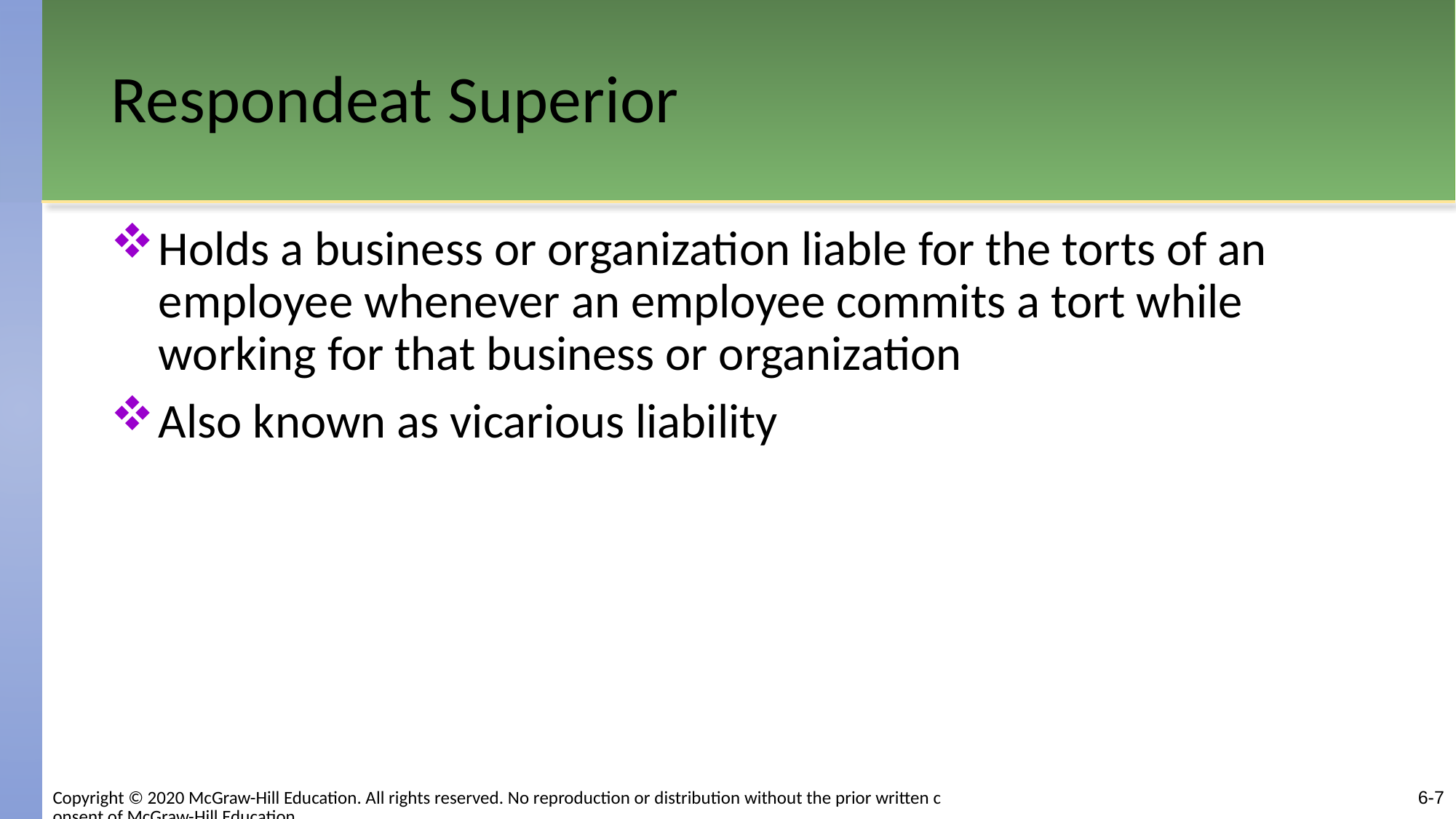

# Respondeat Superior
Holds a business or organization liable for the torts of an employee whenever an employee commits a tort while working for that business or organization
Also known as vicarious liability

Copyright © 2020 McGraw-Hill Education. All rights reserved. No reproduction or distribution without the prior written consent of McGraw-Hill Education.
6-7